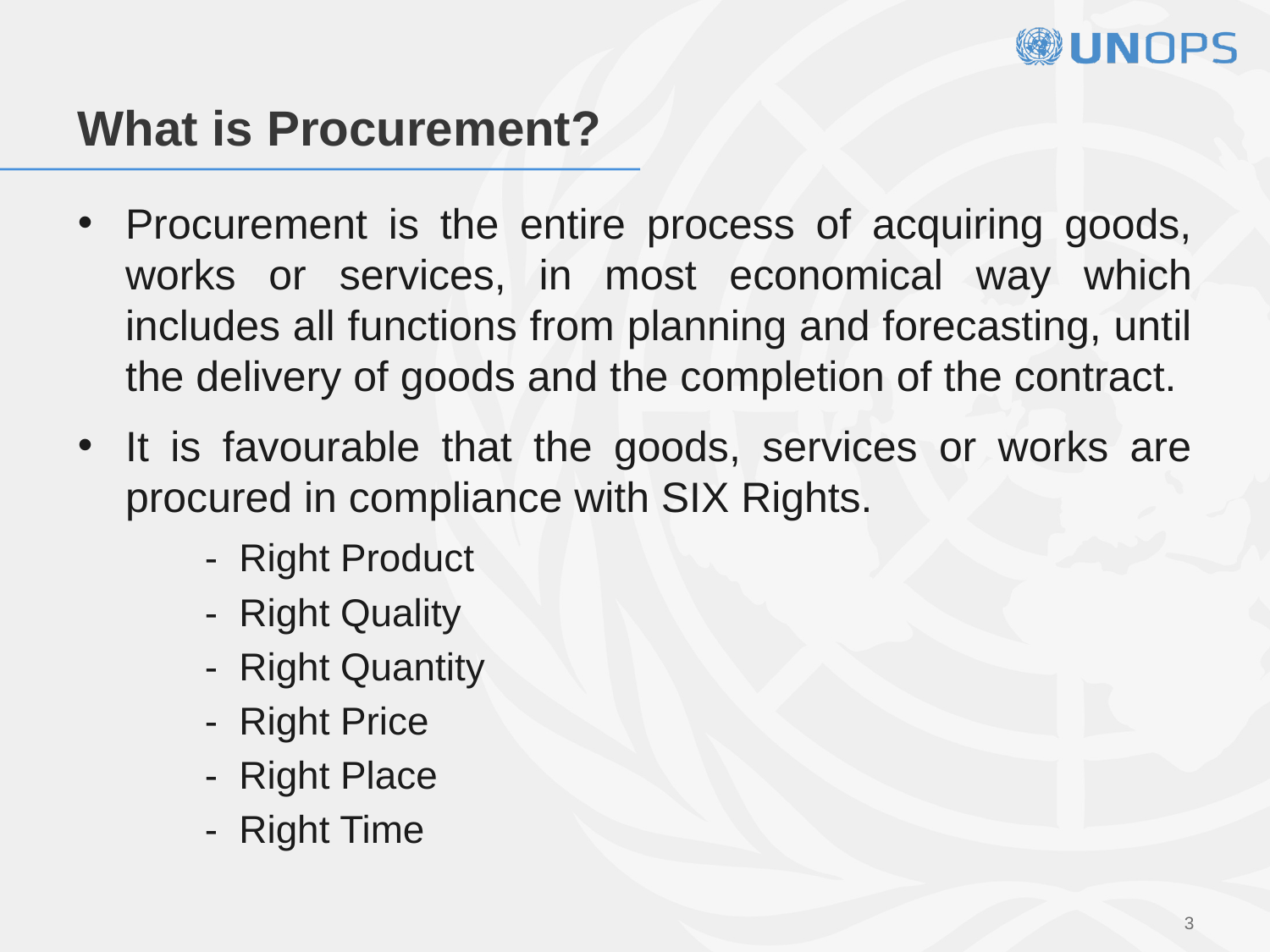

# What is Procurement?
Procurement is the entire process of acquiring goods, works or services, in most economical way which includes all functions from planning and forecasting, until the delivery of goods and the completion of the contract.
It is favourable that the goods, services or works are procured in compliance with SIX Rights.
	-  Right Product
	-  Right Quality
	-  Right Quantity
	-  Right Price
	-  Right Place
	-  Right Time

3